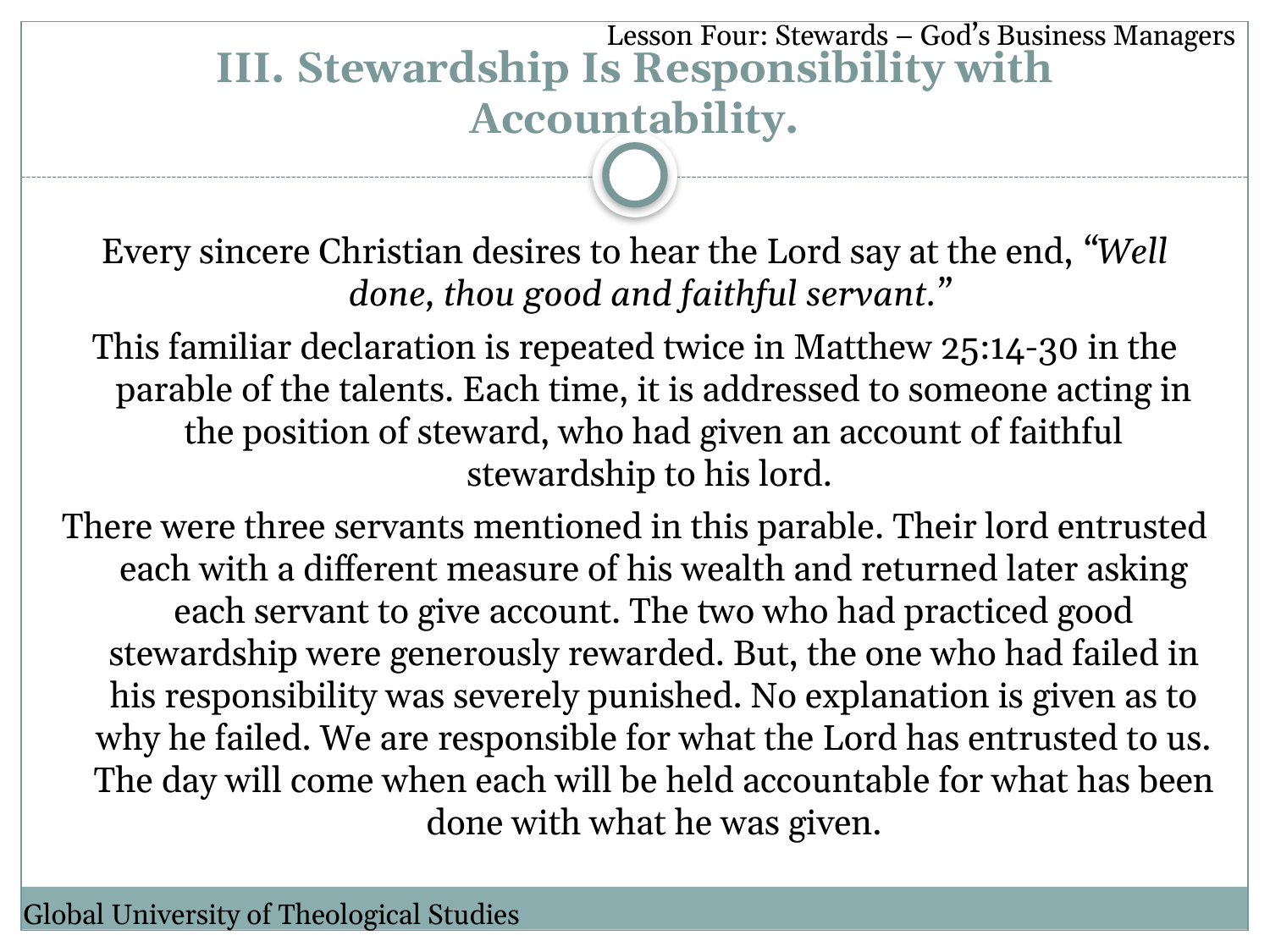

Lesson Four: Stewards – God’s Business Managers
# III. Stewardship Is Responsibility with Accountability.
Every sincere Christian desires to hear the Lord say at the end, “Well done, thou good and faithful servant.”
This familiar declaration is repeated twice in Matthew 25:14-30 in the parable of the talents. Each time, it is addressed to someone acting in the position of steward, who had given an account of faithful stewardship to his lord.
There were three servants mentioned in this parable. Their lord entrusted each with a different measure of his wealth and returned later asking each servant to give account. The two who had practiced good stewardship were generously rewarded. But, the one who had failed in his responsibility was severely punished. No explanation is given as to why he failed. We are responsible for what the Lord has entrusted to us. The day will come when each will be held accountable for what has been done with what he was given.
Global University of Theological Studies